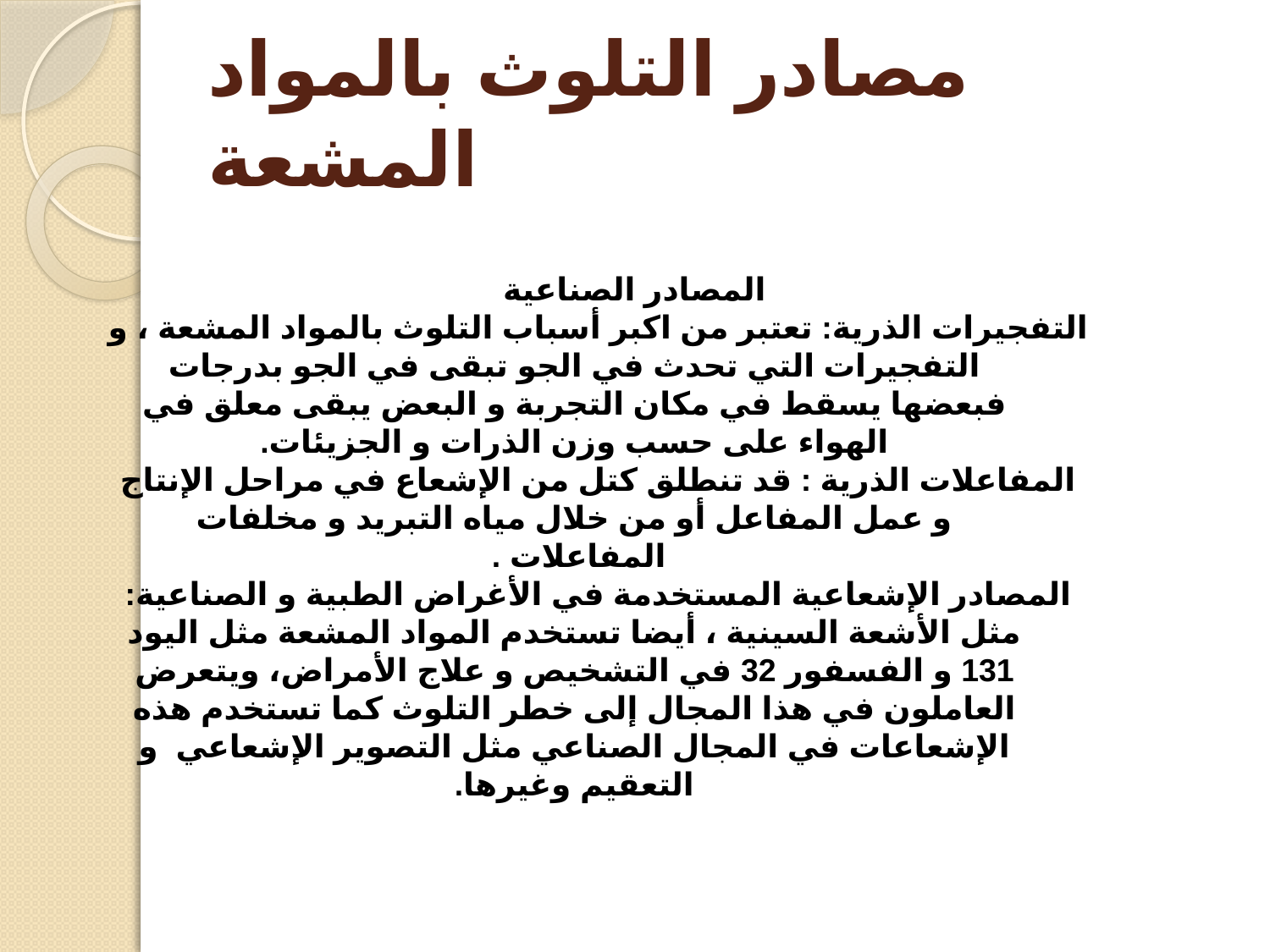

# مصادر التلوث بالمواد المشعة
المصادر الصناعية
التفجيرات الذرية: تعتبر من اكبر أسباب التلوث بالمواد المشعة ، و التفجيرات التي تحدث في الجو تبقى في الجو بدرجات فبعضها يسقط في مكان التجربة و البعض يبقى معلق في الهواء على حسب وزن الذرات و الجزيئات.
المفاعلات الذرية : قد تنطلق كتل من الإشعاع في مراحل الإنتاج و عمل المفاعل أو من خلال مياه التبريد و مخلفات المفاعلات .
المصادر الإشعاعية المستخدمة في الأغراض الطبية و الصناعية: مثل الأشعة السينية ، أيضا تستخدم المواد المشعة مثل اليود 131 و الفسفور 32 في التشخيص و علاج الأمراض، ويتعرض العاملون في هذا المجال إلى خطر التلوث كما تستخدم هذه الإشعاعات في المجال الصناعي مثل التصوير الإشعاعي  و التعقيم وغيرها.